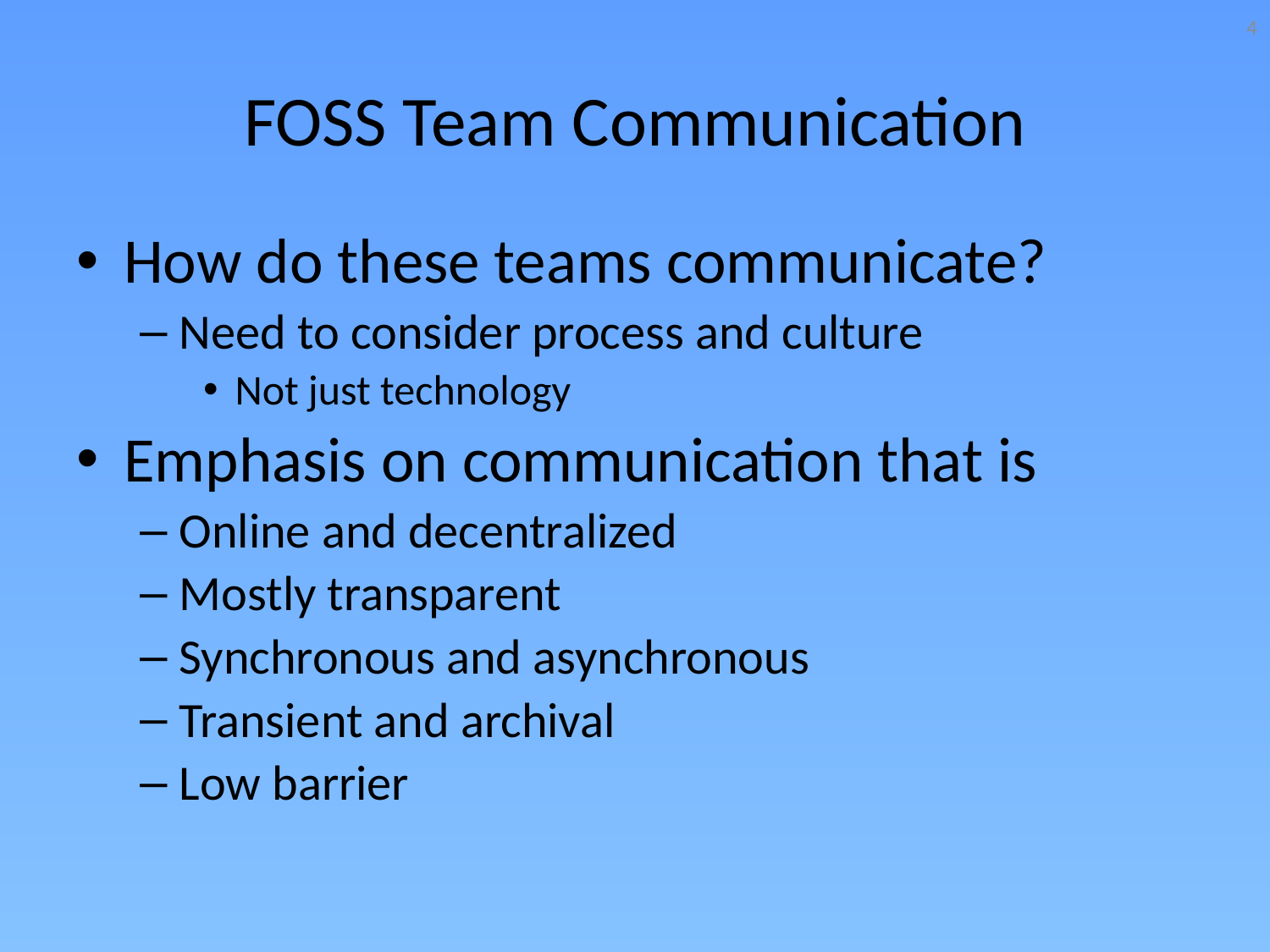

4
# FOSS Team Communication
How do these teams communicate?
Need to consider process and culture
Not just technology
Emphasis on communication that is
Online and decentralized
Mostly transparent
Synchronous and asynchronous
Transient and archival
Low barrier